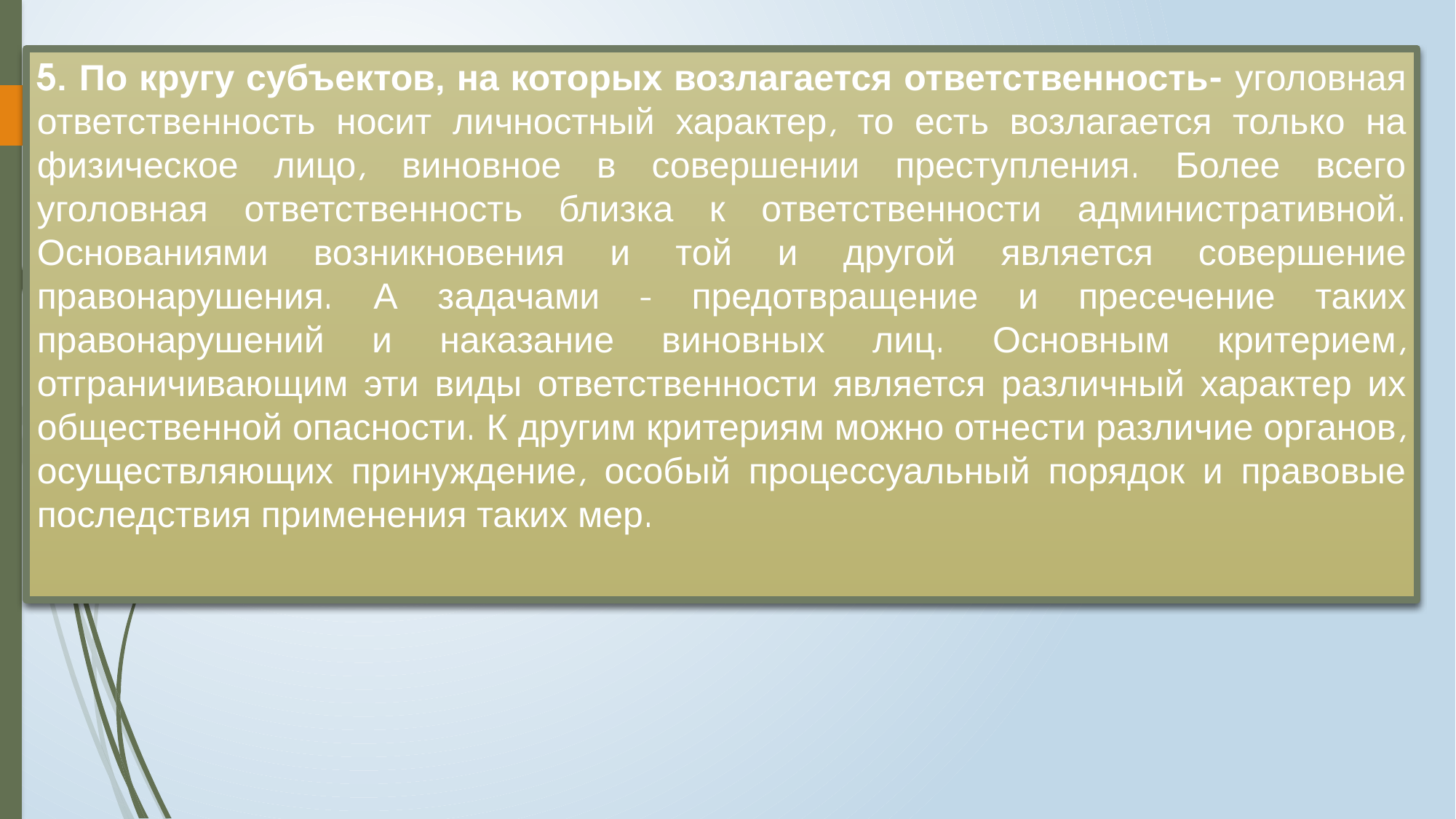

5. По кругу субъектов, на которых возлагается ответственность- уголовная ответственность носит личностный характер, то есть возлагается только на физическое лицо, виновное в совершении преступления. Более всего уголовная ответственность близка к ответственности административной. Основаниями возникновения и той и другой является совершение правонарушения. А задачами - предотвращение и пресечение таких правонарушений и наказание виновных лиц. Основным критерием, отграничивающим эти виды ответственности является различный характер их общественной опасности. К другим критериям можно отнести различие органов, осуществляющих принуждение, особый процессуальный порядок и правовые последствия применения таких мер.